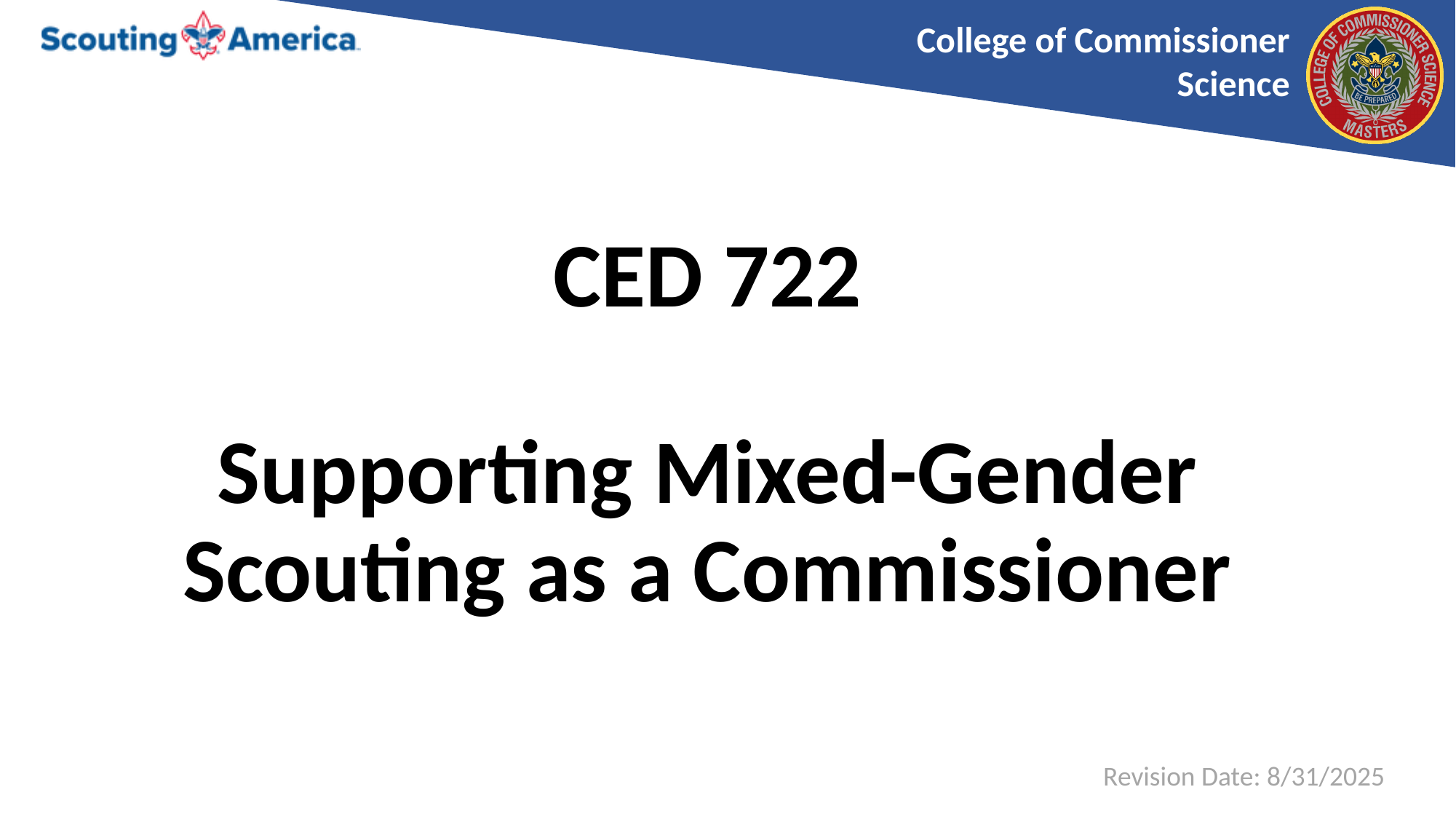

# CED 722 Supporting Mixed-Gender Scouting as a Commissioner
Revision Date: 8/31/2025